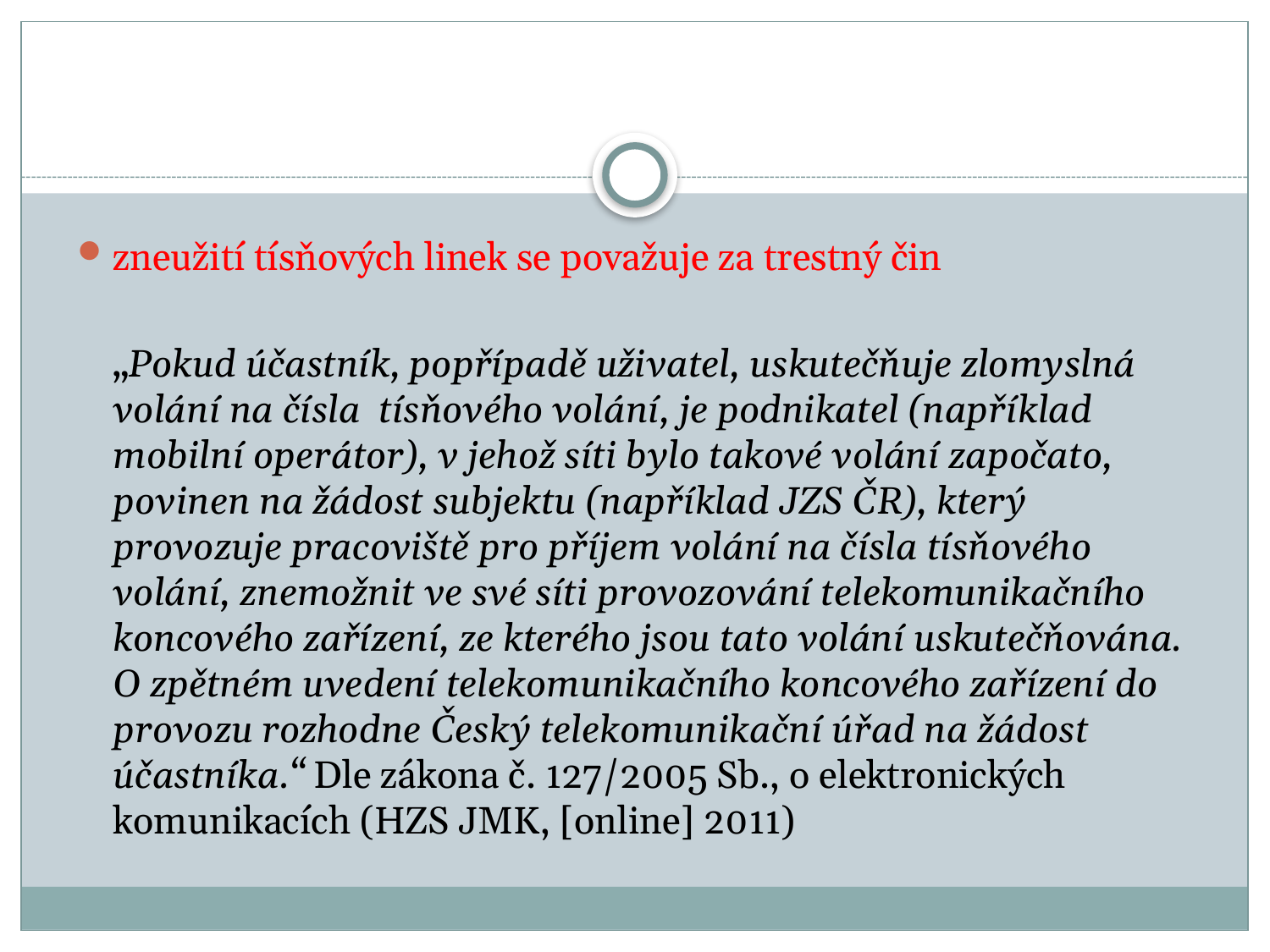

zneužití tísňových linek se považuje za trestný čin

	„Pokud účastník, popřípadě uživatel, uskutečňuje zlomyslná volání na čísla  tísňového volání, je podnikatel (například mobilní operátor), v jehož síti bylo takové volání započato, povinen na žádost subjektu (například JZS ČR), který provozuje pracoviště pro příjem volání na čísla tísňového volání, znemožnit ve své síti provozování telekomunikačního koncového zařízení, ze kterého jsou tato volání uskutečňována. O zpětném uvedení telekomunikačního koncového zařízení do provozu rozhodne Český telekomunikační úřad na žádost účastníka.“ Dle zákona č. 127/2005 Sb., o elektronických komunikacích (HZS JMK, [online] 2011)